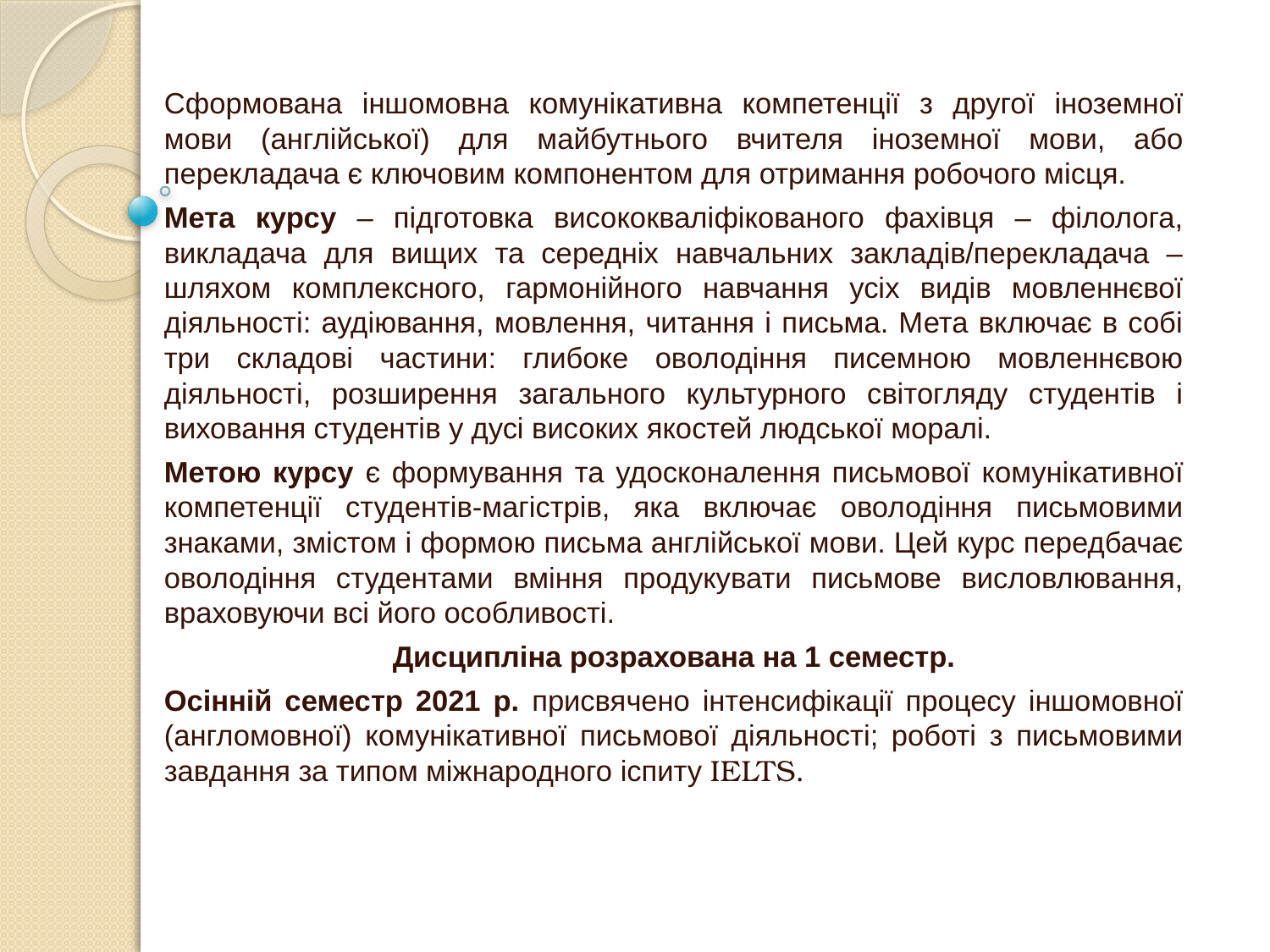

Сформована іншомовна комунікативна компетенції з другої іноземної мови (англійської) для майбутнього вчителя іноземної мови, або перекладача є ключовим компонентом для отримання робочого місця.
	Мета курсу – підготовка висококваліфікованого фахівця – філолога, викладача для вищих та середніх навчальних закладів/перекладача – шляхом комплексного, гармонійного навчання усіх видів мовленнєвої діяльності: аудіювання, мовлення, читання і письма. Мета включає в собі три складові частини: глибоке оволодіння писемною мовленнєвою діяльності, розширення загального культурного світогляду студентів і виховання студентів у дусі високих якостей людської моралі.
	Метою курсу є формування та удосконалення письмової комунікативної компетенції студентів-магістрів, яка включає оволодіння письмовими знаками, змістом і формою письма англійської мови. Цей курс передбачає оволодіння студентами вміння продукувати письмове висловлювання, враховуючи всі його особливості.
Дисципліна розрахована на 1 семестр.
Осінній семестр 2021 р. присвячено інтенсифікації процесу іншомовної (англомовної) комунікативної письмової діяльності; роботі з письмовими завдання за типом міжнародного іспиту IELTS.